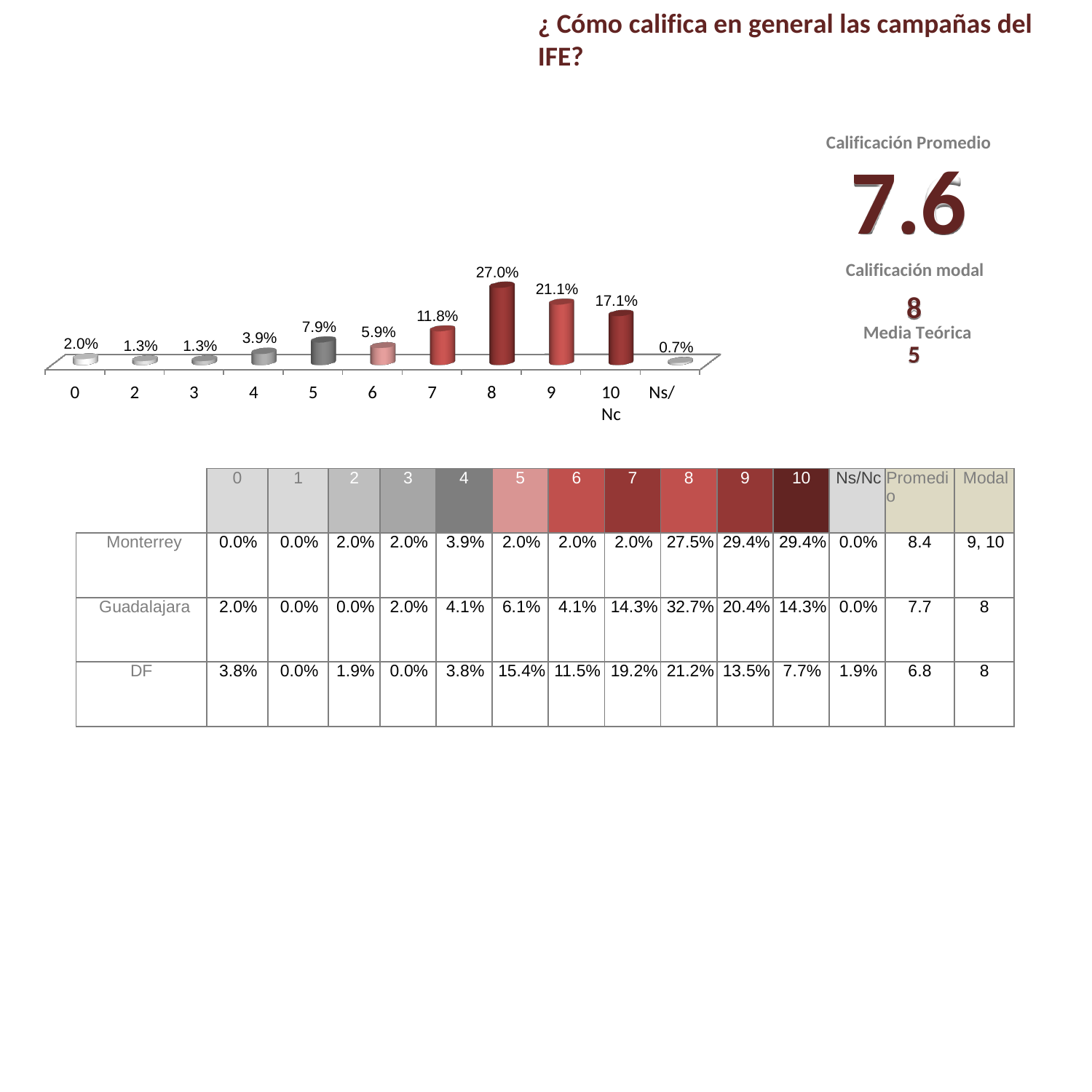

¿ Cómo califica en general las campañas del IFE?

Calificación Promedio
7.6
Calificación modal

8
Media Teórica
5

27.0%
21.1%

17.1%
11.8%
7.9%
5.9%
3.9%

2.0%
1.3%
1.3%
0.7%

0
2
3
4
5
6
7
8
9
10	Ns/Nc
|  | 0 | 1 | 2 | 3 | 4 | 5 | 6 | 7 | 8 | 9 | 10 | Ns/Nc | Promedio | Modal |
| --- | --- | --- | --- | --- | --- | --- | --- | --- | --- | --- | --- | --- | --- | --- |
| Monterrey | 0.0% | 0.0% | 2.0% | 2.0% | 3.9% | 2.0% | 2.0% | 2.0% | 27.5% | 29.4% | 29.4% | 0.0% | 8.4 | 9, 10 |
| Guadalajara | 2.0% | 0.0% | 0.0% | 2.0% | 4.1% | 6.1% | 4.1% | 14.3% | 32.7% | 20.4% | 14.3% | 0.0% | 7.7 | 8 |
| DF | 3.8% | 0.0% | 1.9% | 0.0% | 3.8% | 15.4% | 11.5% | 19.2% | 21.2% | 13.5% | 7.7% | 1.9% | 6.8 | 8 |